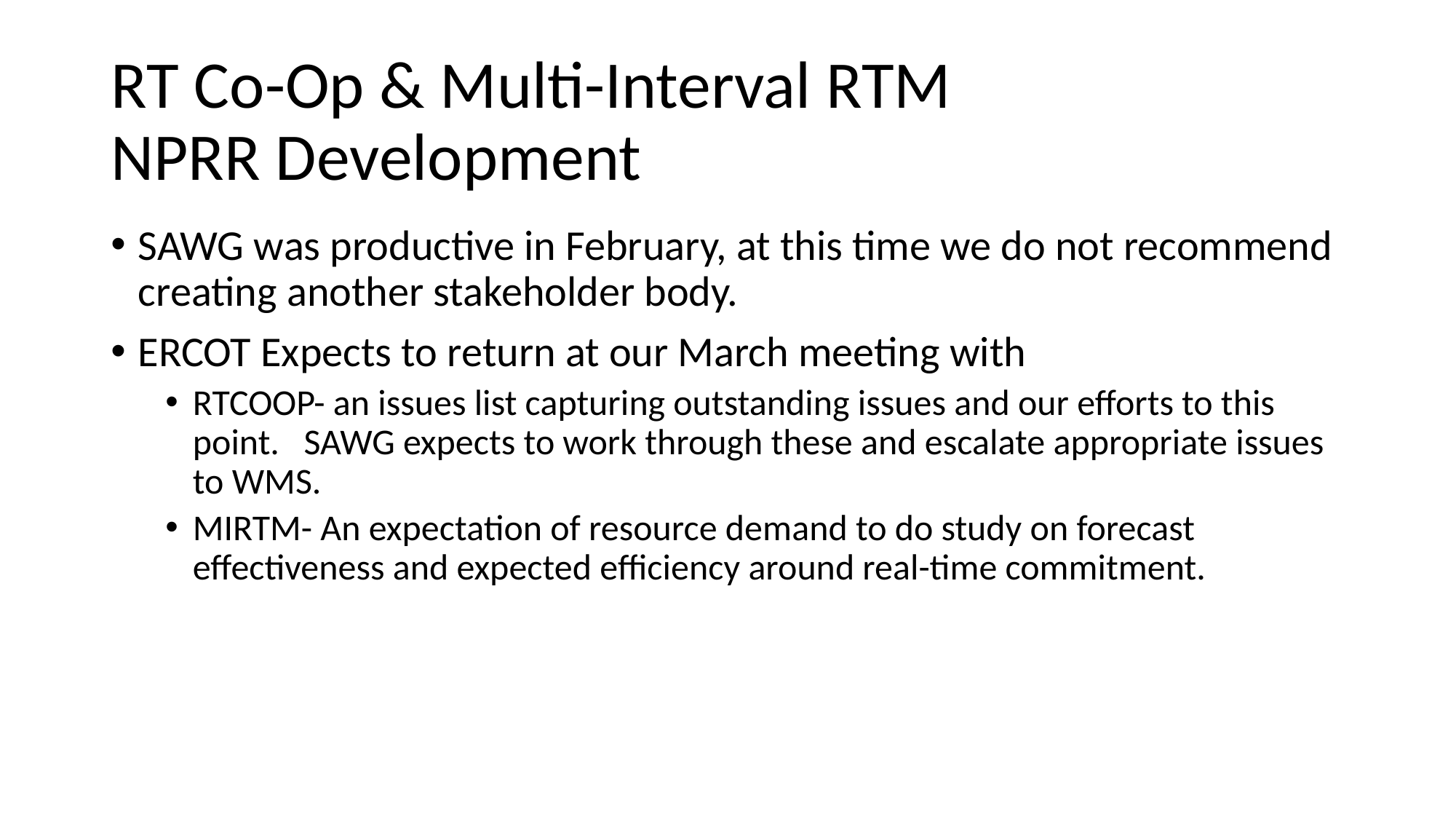

# RT Co-Op & Multi-Interval RTM NPRR Development
SAWG was productive in February, at this time we do not recommend creating another stakeholder body.
ERCOT Expects to return at our March meeting with
RTCOOP- an issues list capturing outstanding issues and our efforts to this point.   SAWG expects to work through these and escalate appropriate issues to WMS.
MIRTM- An expectation of resource demand to do study on forecast effectiveness and expected efficiency around real-time commitment.